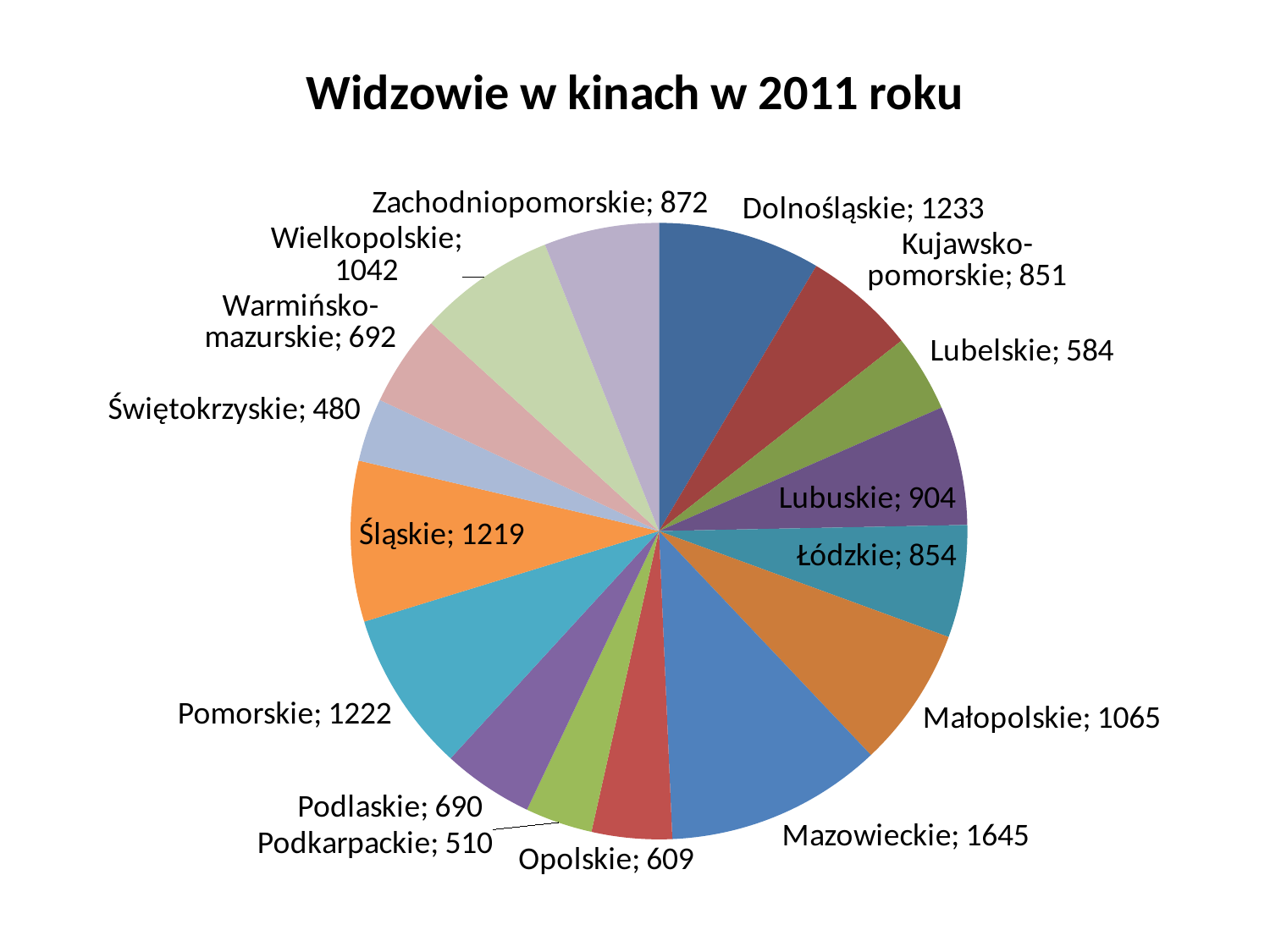

### Chart: Widzowie w kinach w 2011 roku

| Category |  |
|---|---|
| Dolnośląskie | 1233.0 |
| Kujawsko-pomorskie | 851.0 |
| Lubelskie | 584.0 |
| Lubuskie | 904.0 |
| Łódzkie | 854.0 |
| Małopolskie | 1065.0 |
| Mazowieckie | 1645.0 |
| Opolskie | 609.0 |
| Podkarpackie | 510.0 |
| Podlaskie | 690.0 |
| Pomorskie | 1222.0 |
| Śląskie | 1219.0 |
| Świętokrzyskie | 480.0 |
| Warmińsko-mazurskie | 692.0 |
| Wielkopolskie | 1042.0 |
| Zachodniopomorskie | 872.0 |